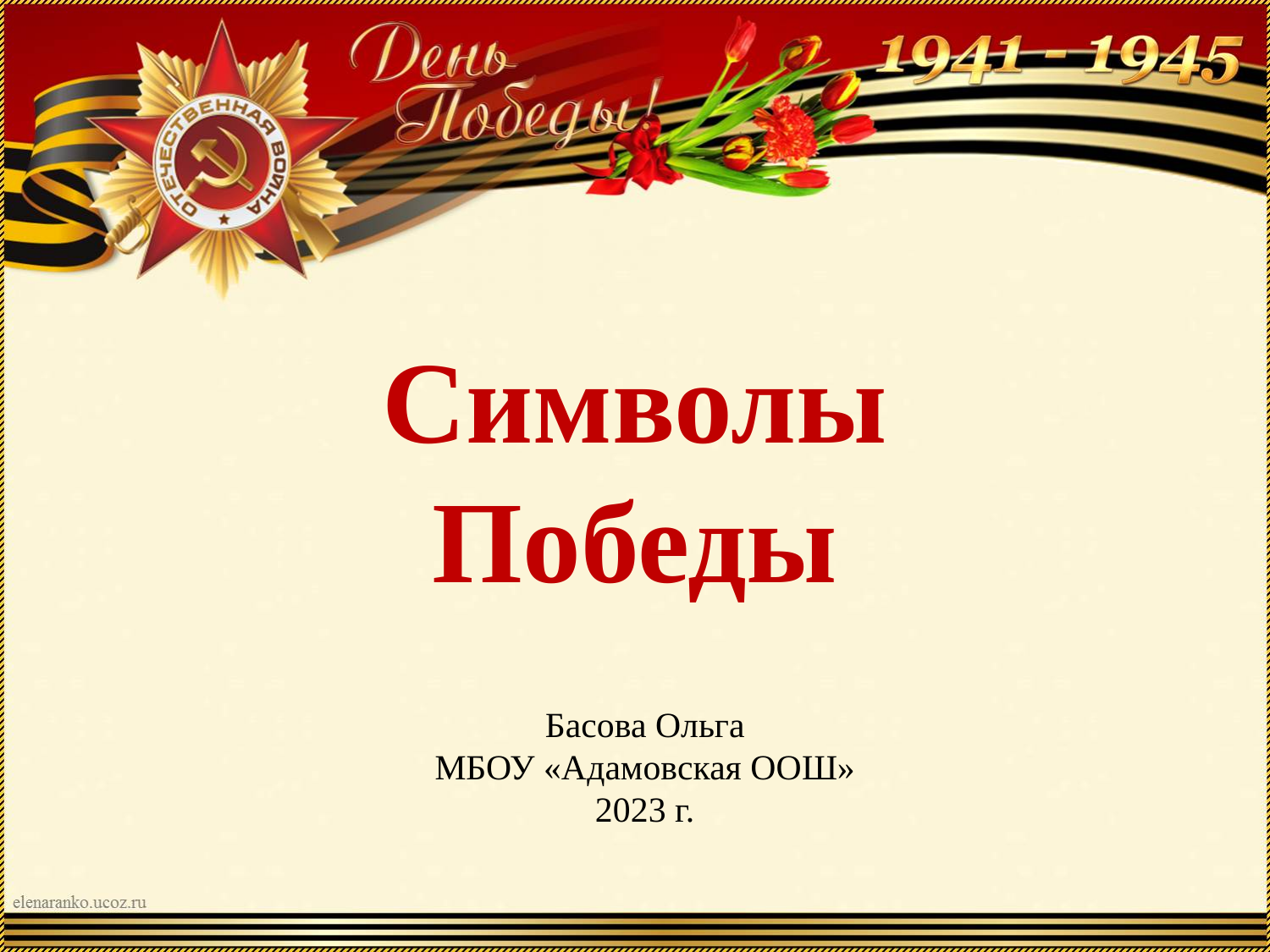

# Символы Победы
Басова Ольга
МБОУ «Адамовская ООШ»
2023 г.